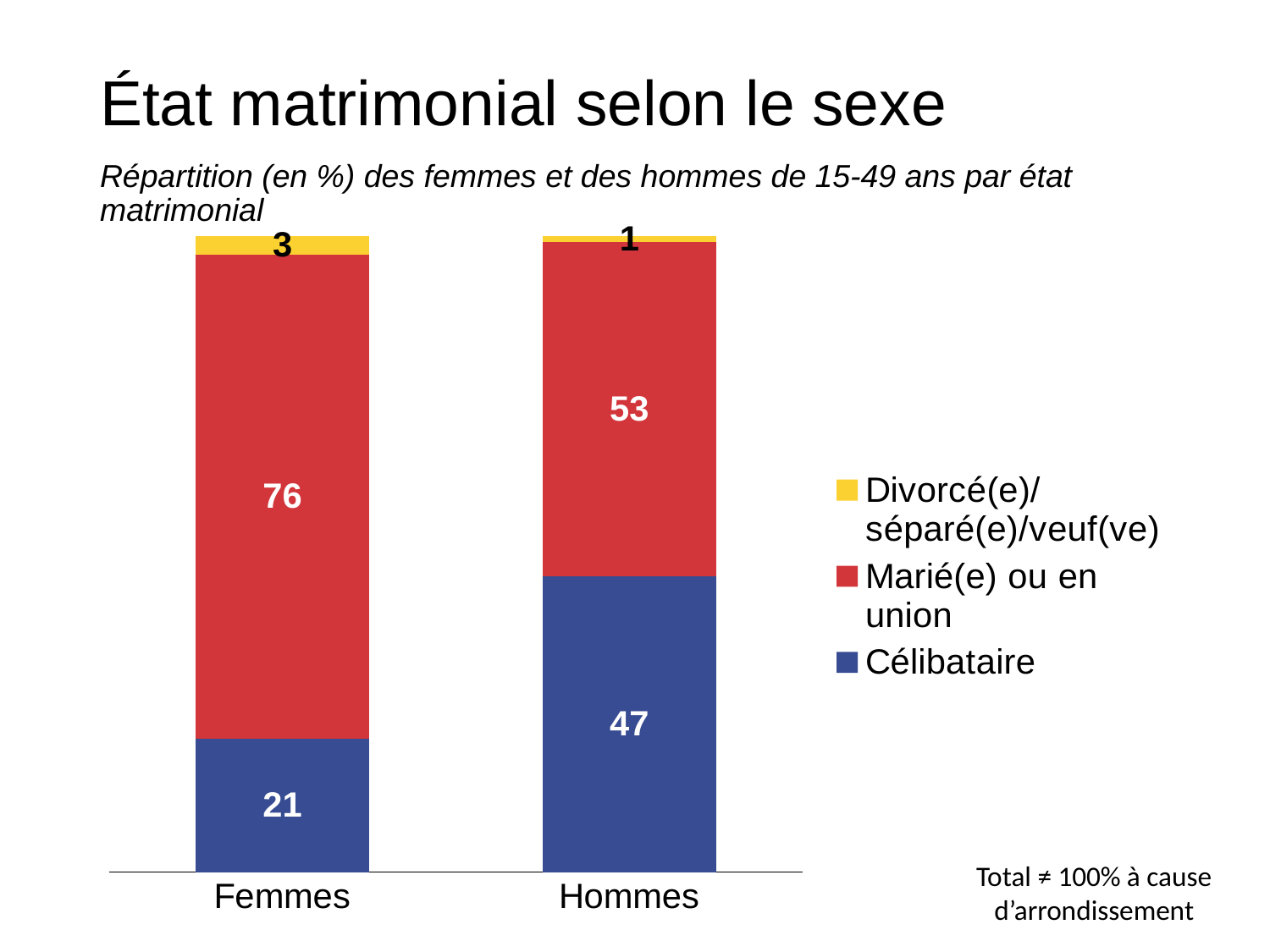

# État matrimonial selon le sexe
Répartition (en %) des femmes et des hommes de 15-49 ans par état matrimonial

### Chart

| Category | Célibataire | Marié(e) ou en union | Divorcé(e)/séparé(e)/veuf(ve) |
|---|---|---|---|
| Femmes | 21.0 | 76.0 | 3.0 |
| Hommes | 47.0 | 53.0 | 1.0 |
Total ≠ 100% à cause d’arrondissement